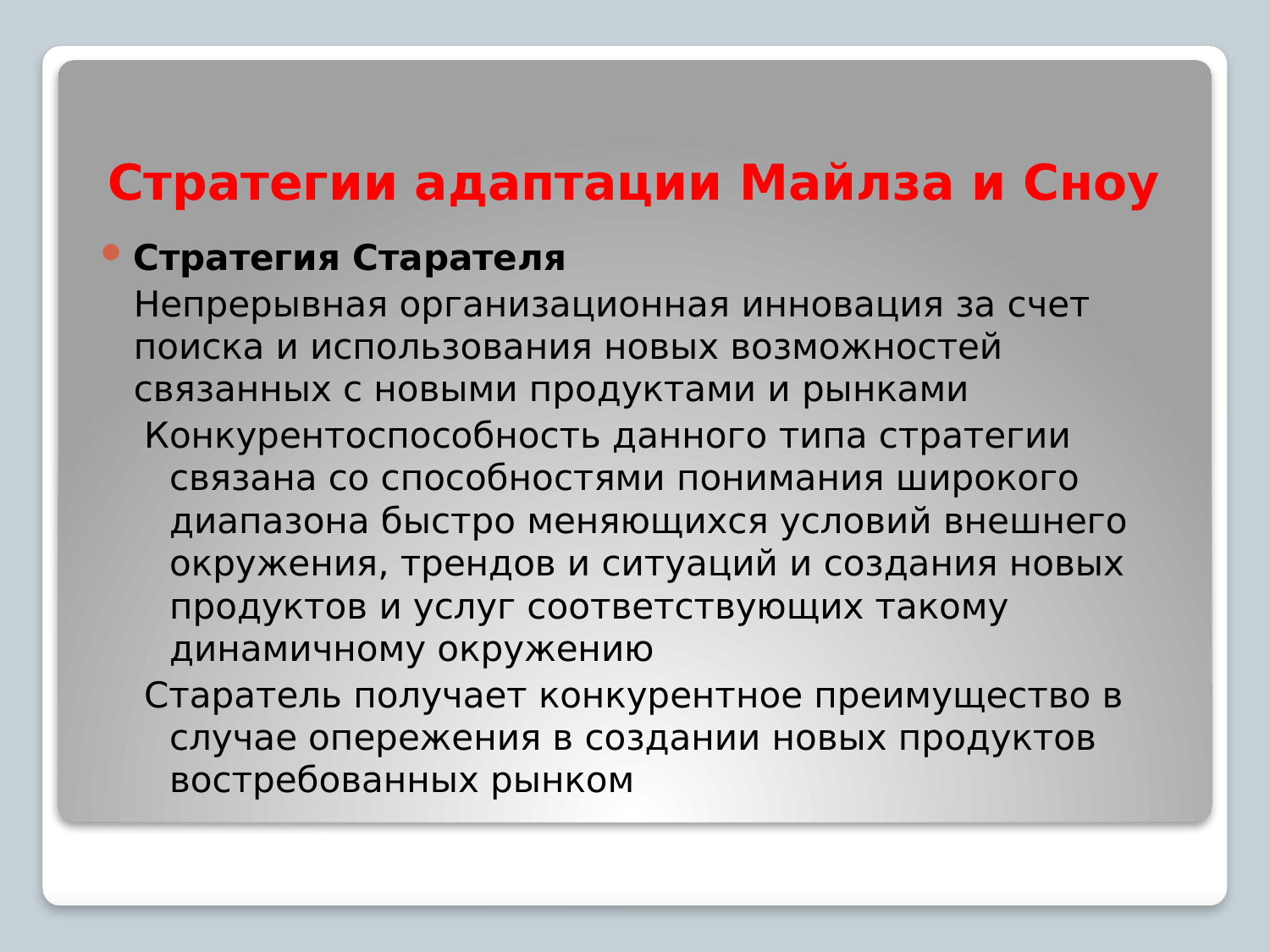

# Стратегии адаптации Майлза и Сноу
Стратегия Старателя
	Непрерывная организационная инновация за счет поиска и использования новых возможностей связанных с новыми продуктами и рынками
Конкурентоспособность данного типа стратегии связана со способностями понимания широкого диапазона быстро меняющихся условий внешнего окружения, трендов и ситуаций и создания новых продуктов и услуг соответствующих такому динамичному окружению
Старатель получает конкурентное преимущество в случае опережения в создании новых продуктов востребованных рынком